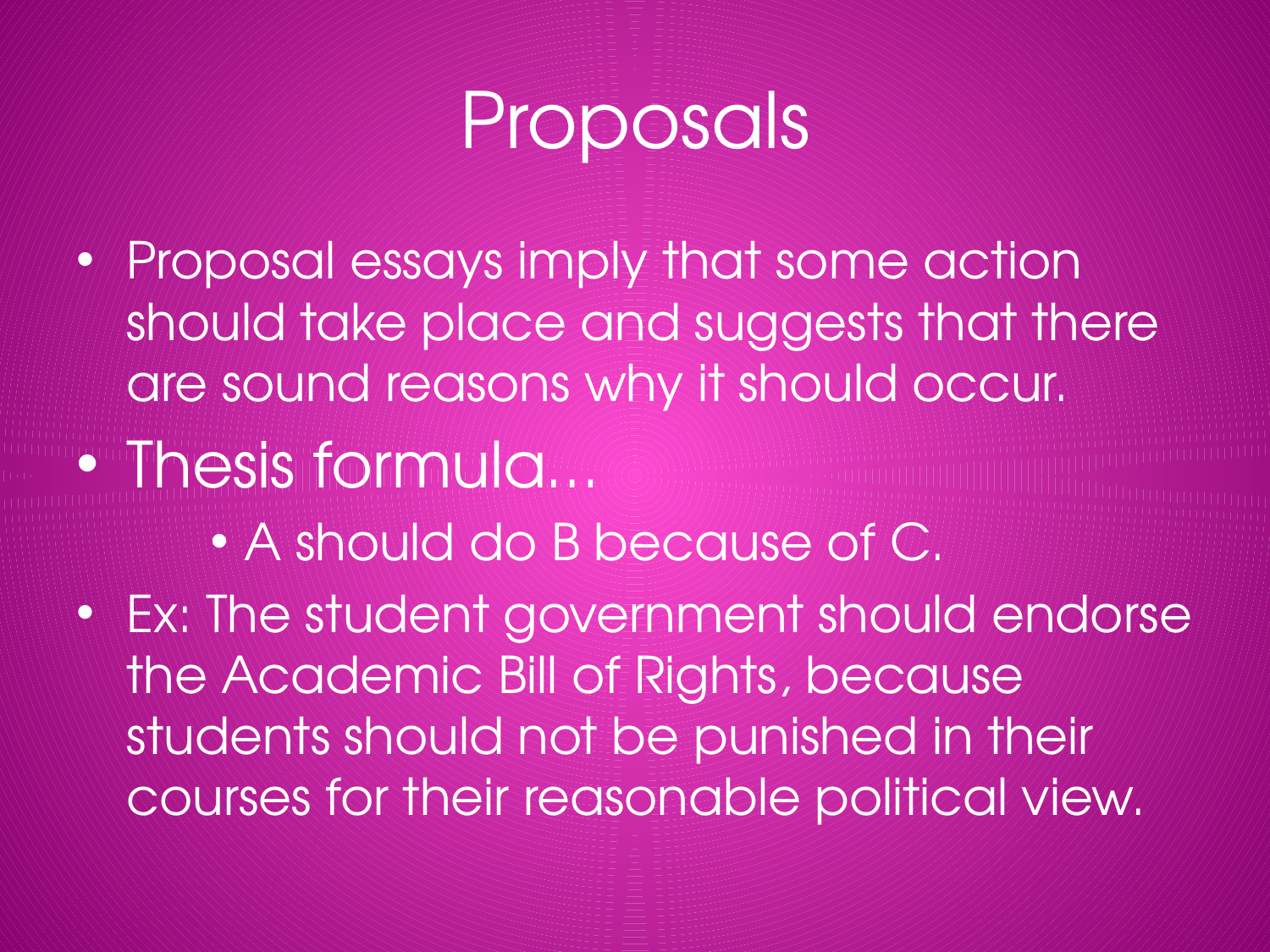

# Proposals
Proposal essays imply that some action should take place and suggests that there are sound reasons why it should occur.
Thesis formula…
A should do B because of C.
Ex: The student government should endorse the Academic Bill of Rights, because students should not be punished in their courses for their reasonable political view.